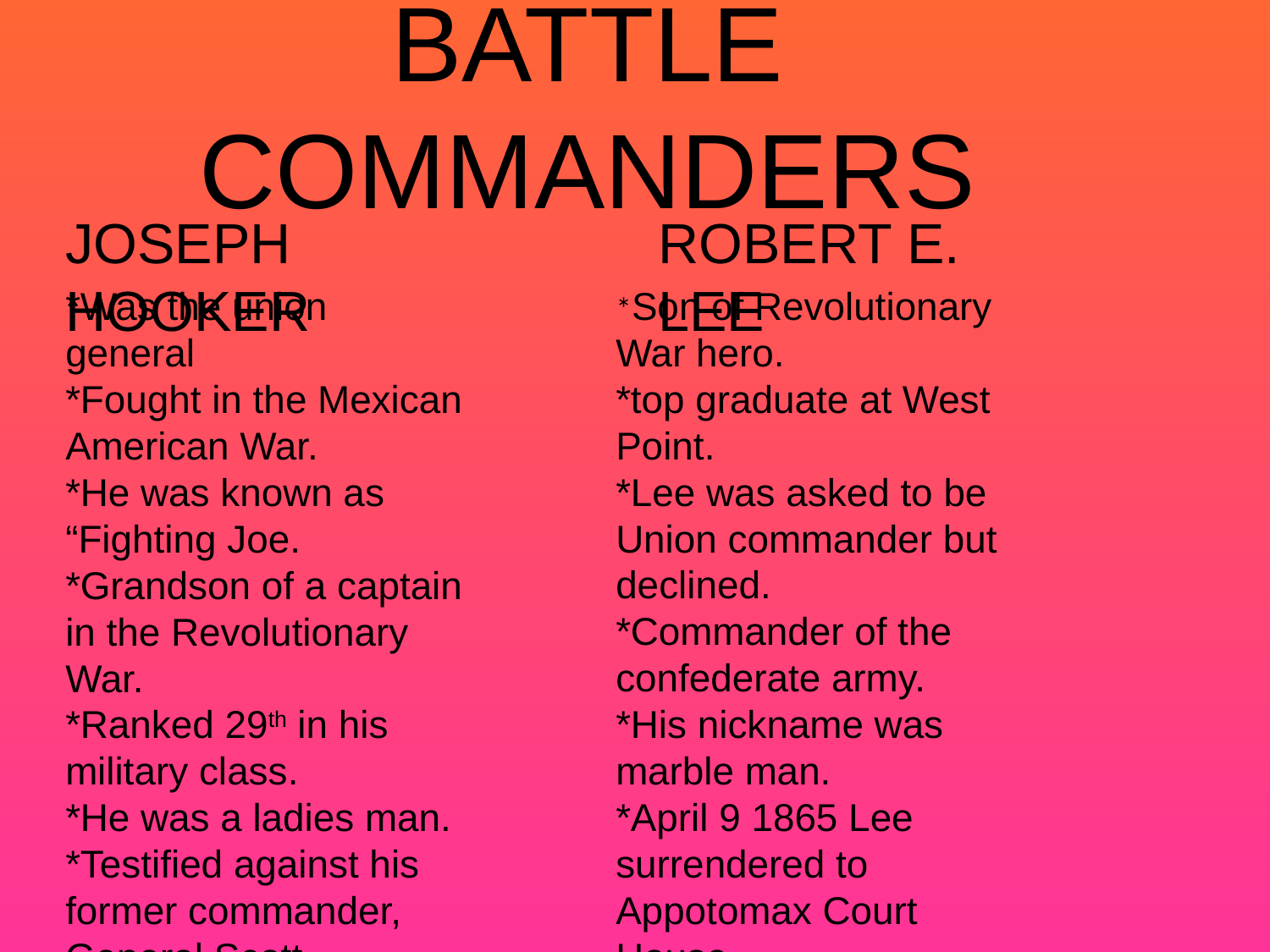

# BATTLE COMMANDERS
JOSEPH HOOKER
ROBERT E. LEE
*Was the union general
*Fought in the Mexican American War.
*He was known as “Fighting Joe.
*Grandson of a captain in the Revolutionary War.
*Ranked 29th in his military class.
*He was a ladies man.
*Testified against his former commander, General Scott.
*Became a farmer after he resigned.
*Son of Revolutionary War hero.
*top graduate at West Point.
*Lee was asked to be Union commander but declined.
*Commander of the confederate army.
*His nickname was marble man.
*April 9 1865 Lee surrendered to Appotomax Court House.
*Became President of Washington University.
*Fought in the Mexican-American War and at Harper Ferries Raid.